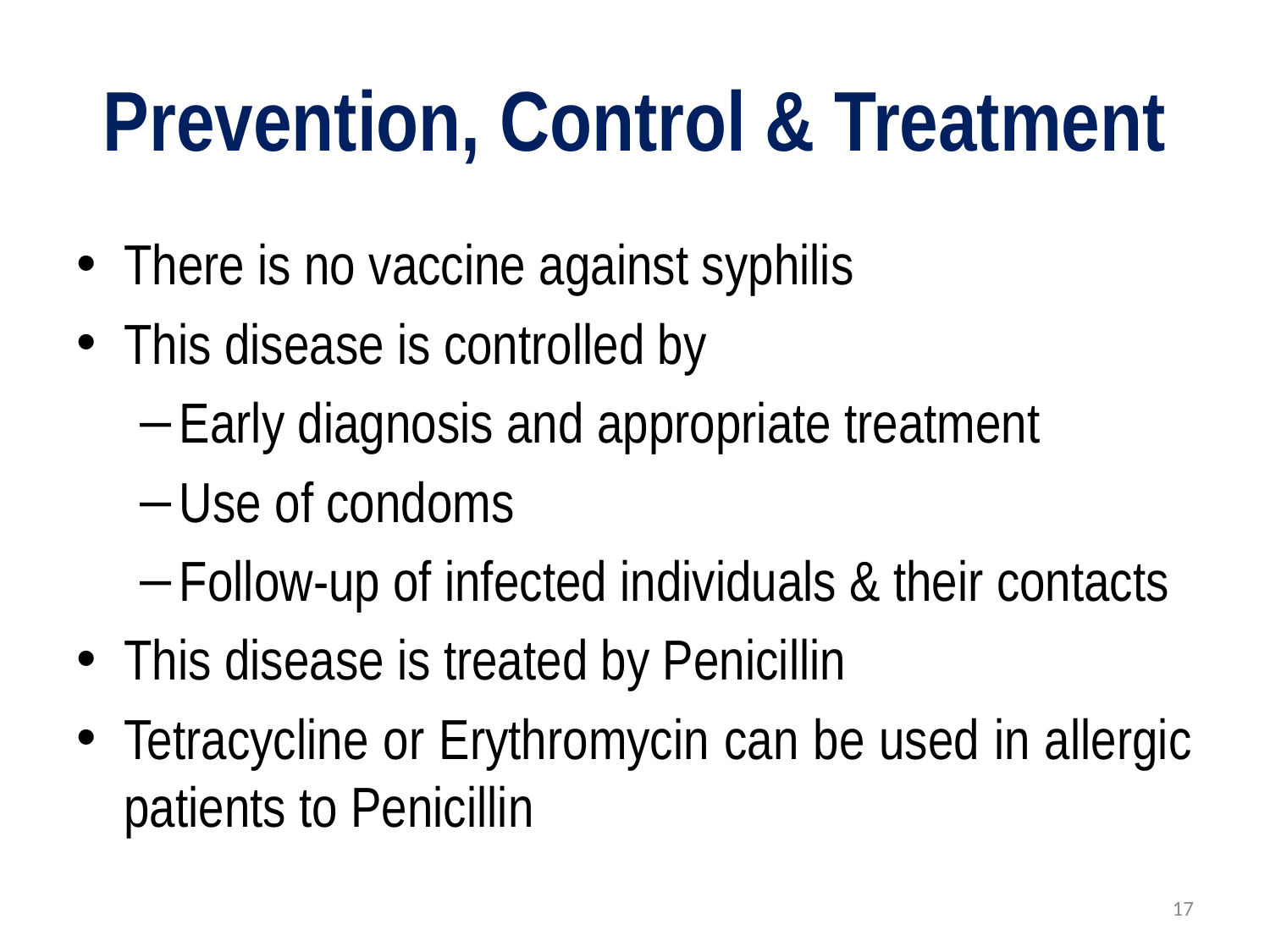

# Prevention, Control & Treatment
There is no vaccine against syphilis
This disease is controlled by
Early diagnosis and appropriate treatment
Use of condoms
Follow-up of infected individuals & their contacts
This disease is treated by Penicillin
Tetracycline or Erythromycin can be used in allergic patients to Penicillin

17